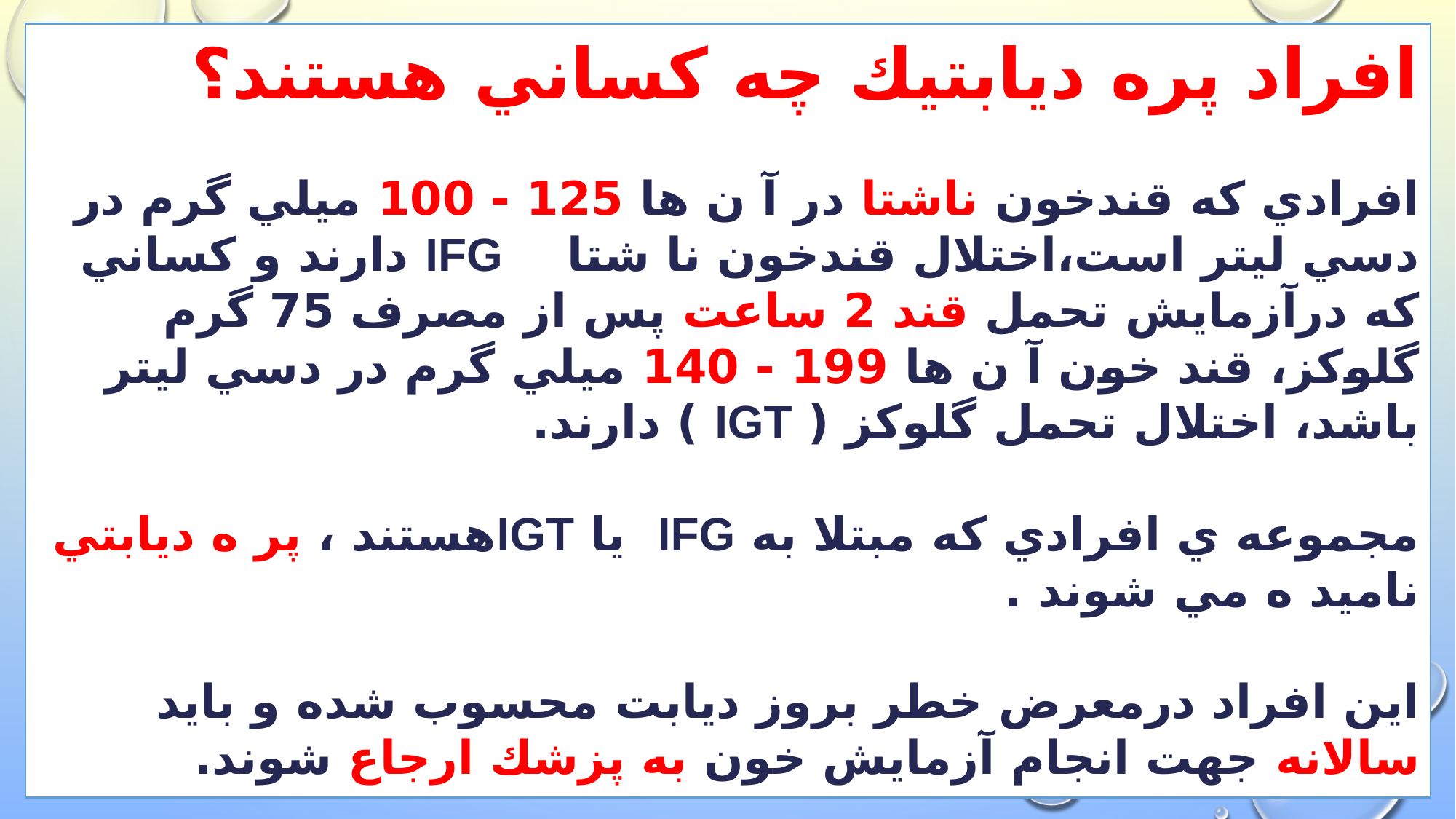

افراد پره ديابتيك چه كساني هستند؟

افرادي كه قندخون ناشتا در آ ن ها 125 - 100 ميلي گرم در دسي ليتر است،اختلال قندخون نا شتا    IFG دارند و كساني كه درآزمايش تحمل قند 2 ساعت پس از مصرف 75 گرم گلوكز، قند خون آ ن ها 199 - 140 ميلي گرم در دسي ليتر باشد، اختلال تحمل گلوكز ( IGT ) دارند.

مجموعه ي افرادي كه مبتلا به IFG  يا IGTهستند ، پر ه ديابتي ناميد ه مي شوند .

اين افراد درمعرض خطر بروز ديابت محسوب شده و بايد سالانه جهت انجام آزمايش خون به پزشك ارجاع شوند.

#